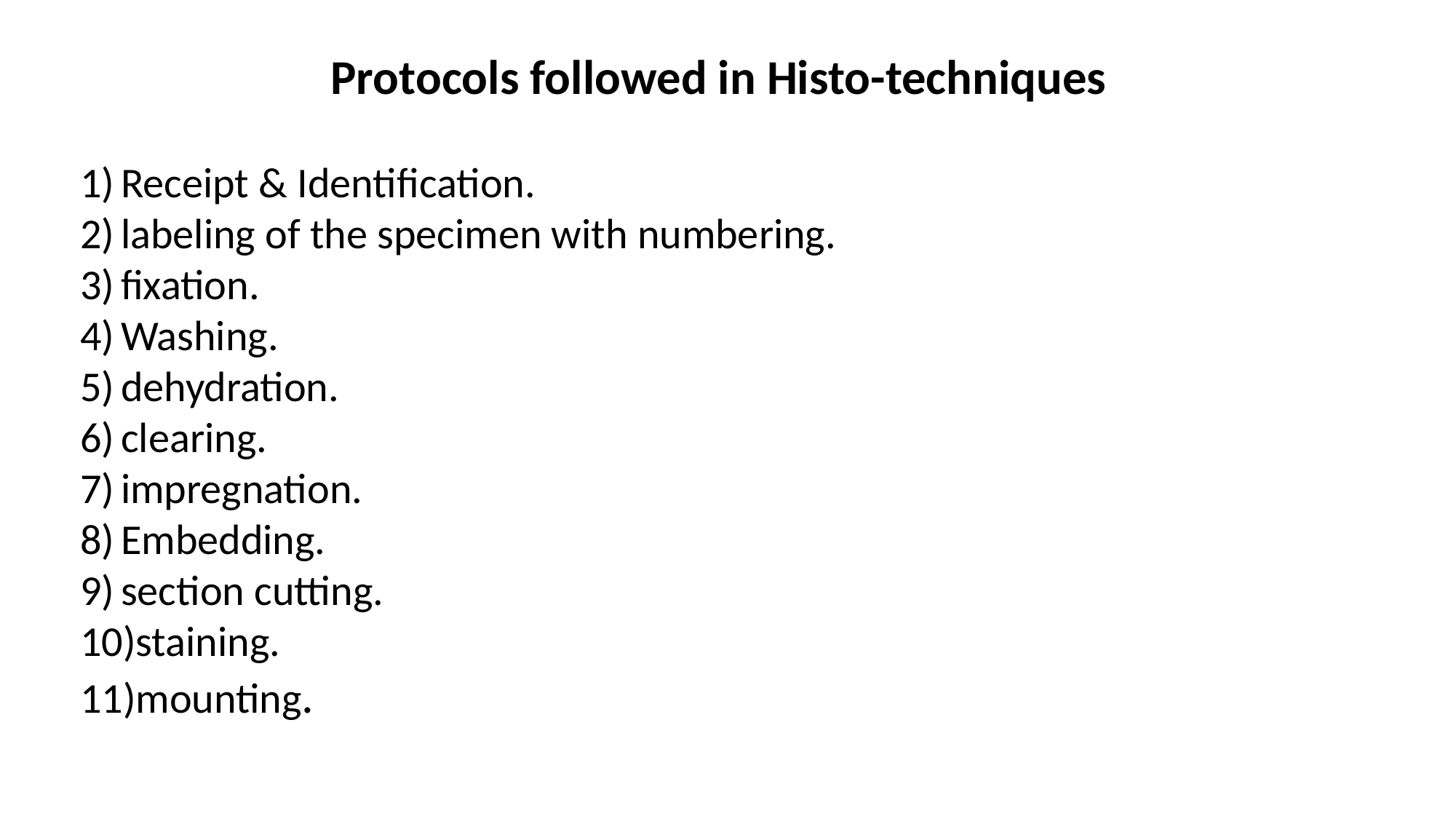

Protocols followed in Histo-techniques
Receipt & Identification.
labeling of the specimen with numbering.
fixation.
Washing.
dehydration.
clearing.
impregnation.
Embedding.
section cutting.
staining.
mounting.